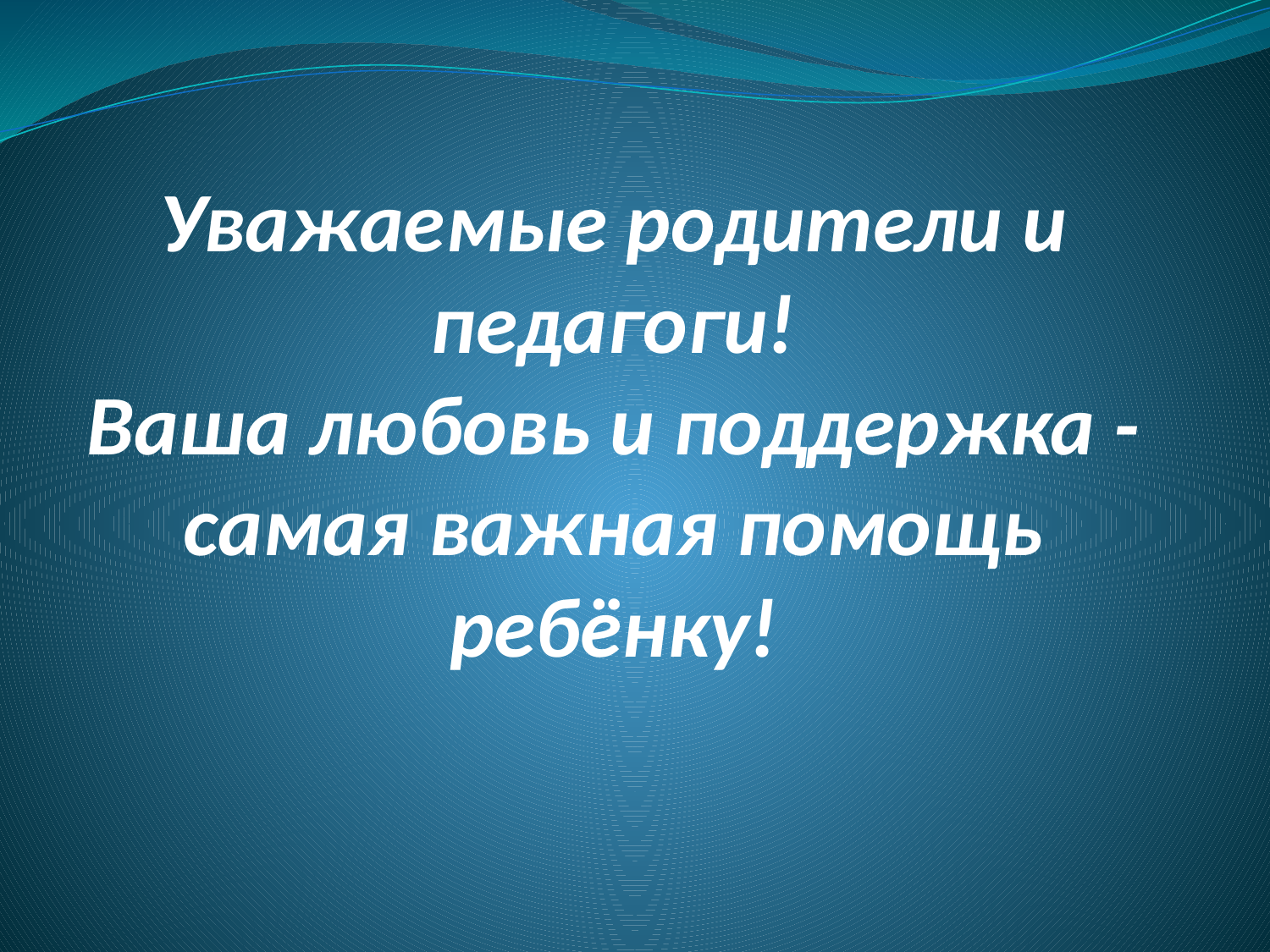

# Уважаемые родители и педагоги! Ваша любовь и поддержка - самая важная помощь ребёнку!